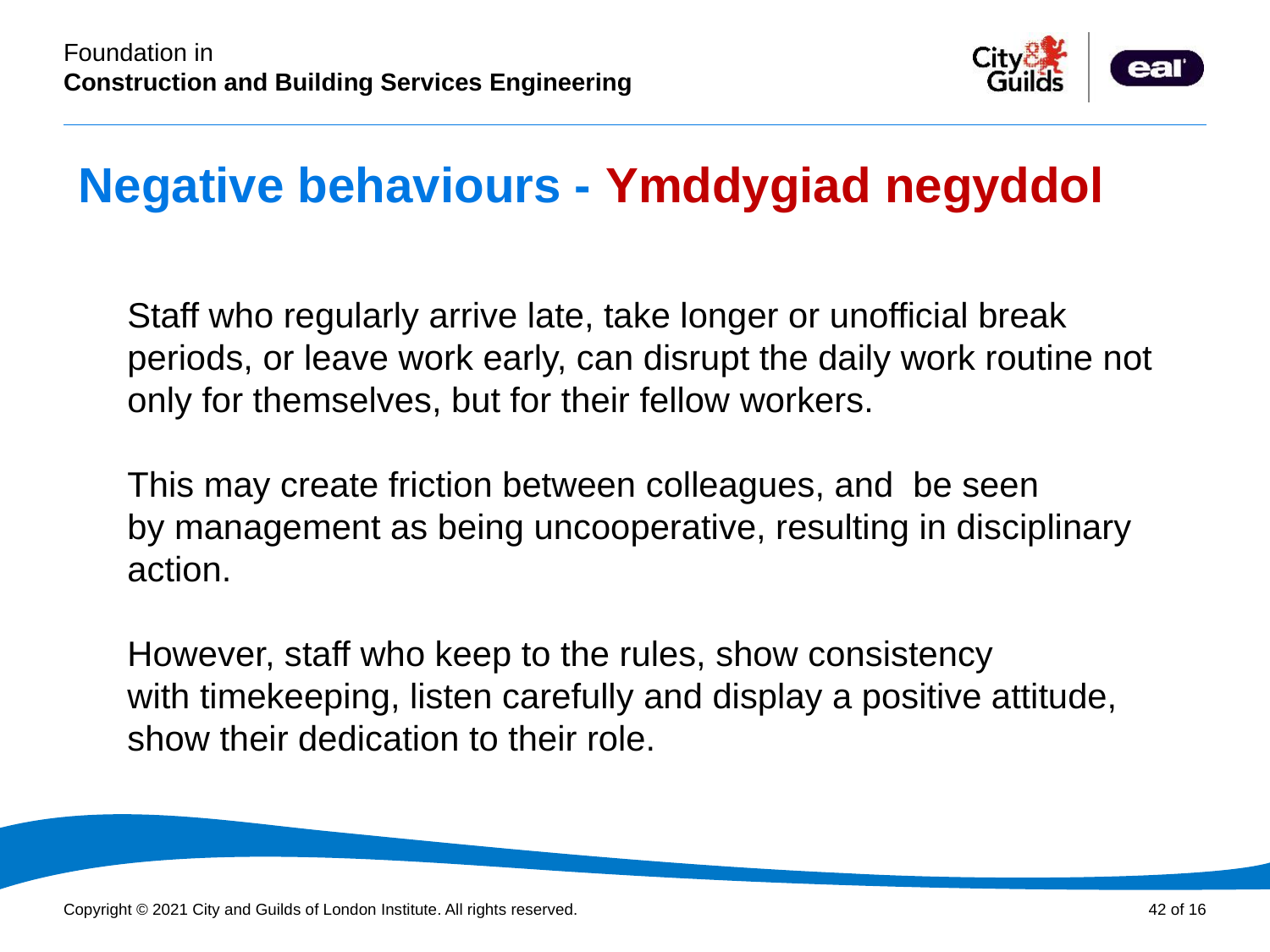

Negative behaviours - Ymddygiad negyddol​
Staff who regularly arrive late, take longer or unofficial break periods, or leave work early, can disrupt the daily work routine not only for themselves, but for their fellow workers.​

This may create friction between colleagues, and  be seen by management as being uncooperative, resulting in disciplinary action.​

However, staff who keep to the rules, show consistency with timekeeping, listen carefully and display a positive attitude, show their dedication to their role.​